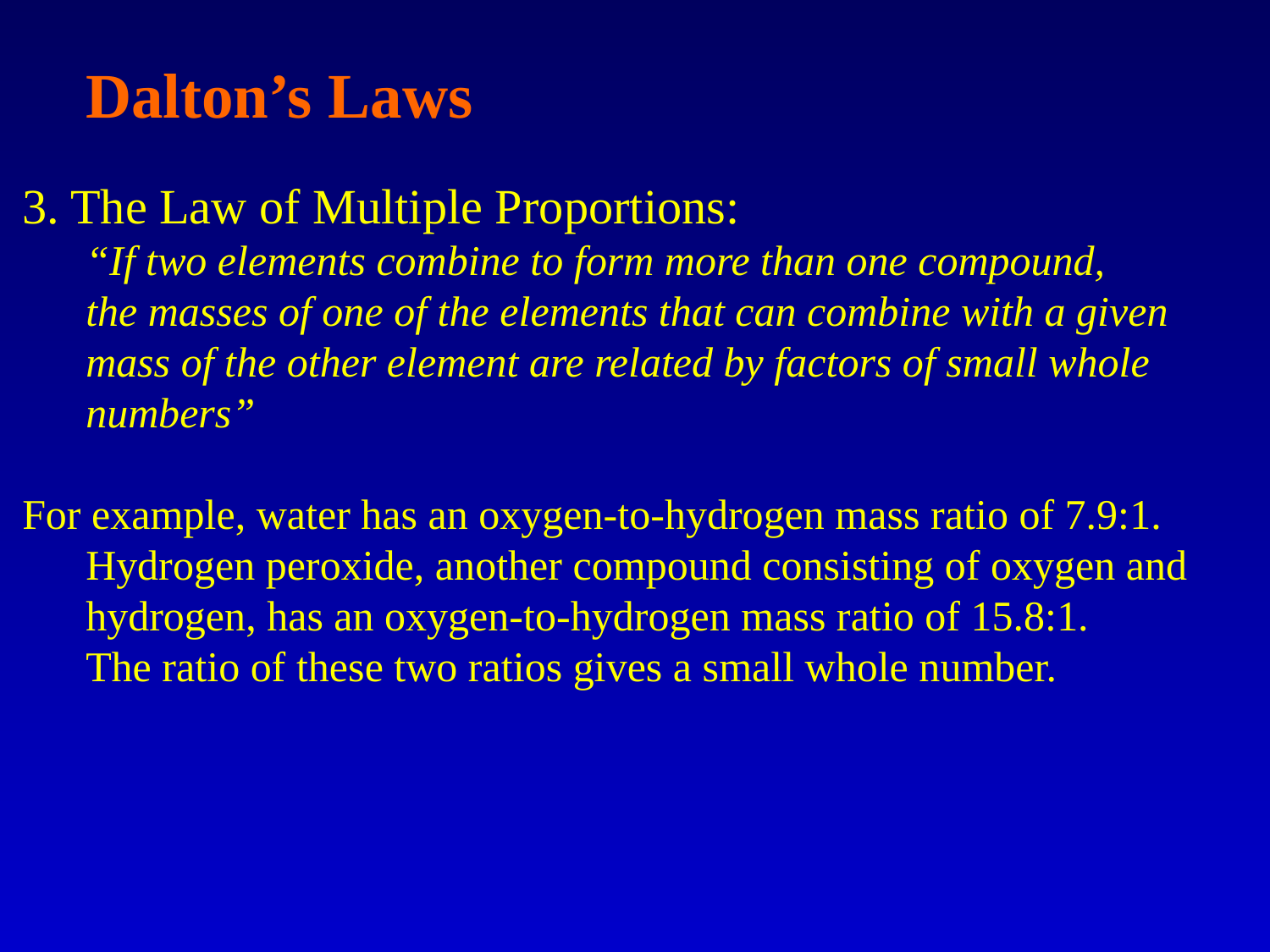

Dalton’s Laws
3. The Law of Multiple Proportions:
	“If two elements combine to form more than one compound,
the masses of one of the elements that can combine with a given
mass of the other element are related by factors of small whole
numbers”

For example, water has an oxygen-to-hydrogen mass ratio of 7.9:1.
Hydrogen peroxide, another compound consisting of oxygen and
hydrogen, has an oxygen-to-hydrogen mass ratio of 15.8:1.
The ratio of these two ratios gives a small whole number.